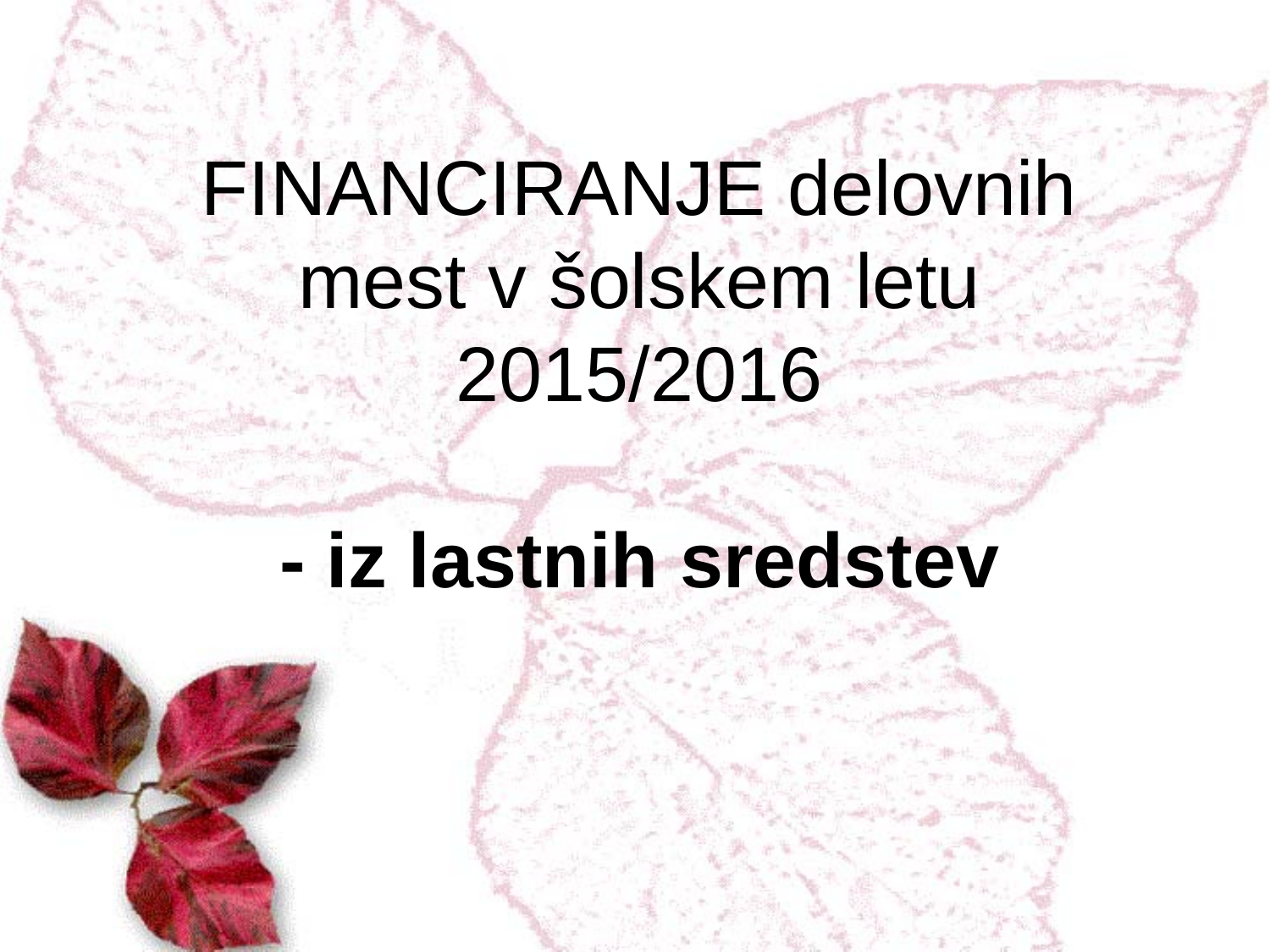

# FINANCIRANJE delovnih mest v šolskem letu 2015/2016 - iz lastnih sredstev